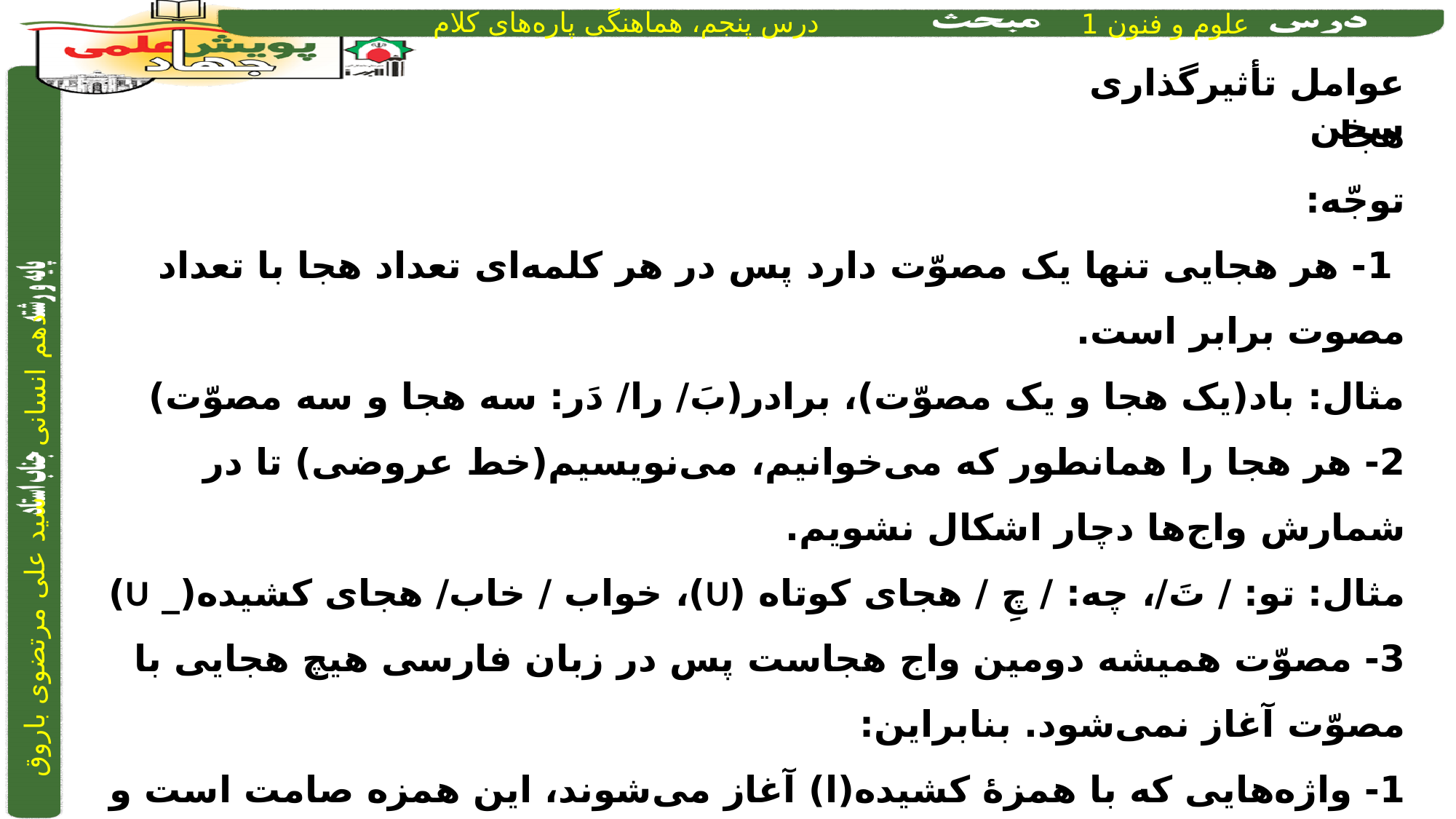

عوامل تأثیرگذاری سخن
هجا
توجّه:
 1- هر هجایی تنها یک مصوّت دارد پس در هر کلمه‌ای تعداد هجا با تعداد مصوت برابر است.
مثال: باد(یک هجا و یک مصوّت)، برادر(بَ/ را/ دَر: سه هجا و سه مصوّت)
2- هر هجا را همانطور که می‌خوانیم، می‌نویسیم(خط عروضی) تا در شمارش واج‌ها دچار اشکال نشویم.
مثال: تو: / تَ/، چه: / چِ / هجای کوتاه (U)، خواب / خاب/ هجای کشیده(_ U)
3- مصوّت همیشه دومین واج هجاست پس در زبان فارسی هیچ هجایی با مصوّت آغاز نمی‌شود. بنابراین:
1- واژه‌هایی که با همزۀ کشیده(ا) آغاز می‌شوند، این همزه صامت است و مصوّ بلند یا کوتاه برروی آن یا پس از آن می‌آید.
مثال: آب (ء/ ا/ ب) – اُردک (ء/ ـُ / ر / د ـَ / ک) – این(ء/ ی / ن)